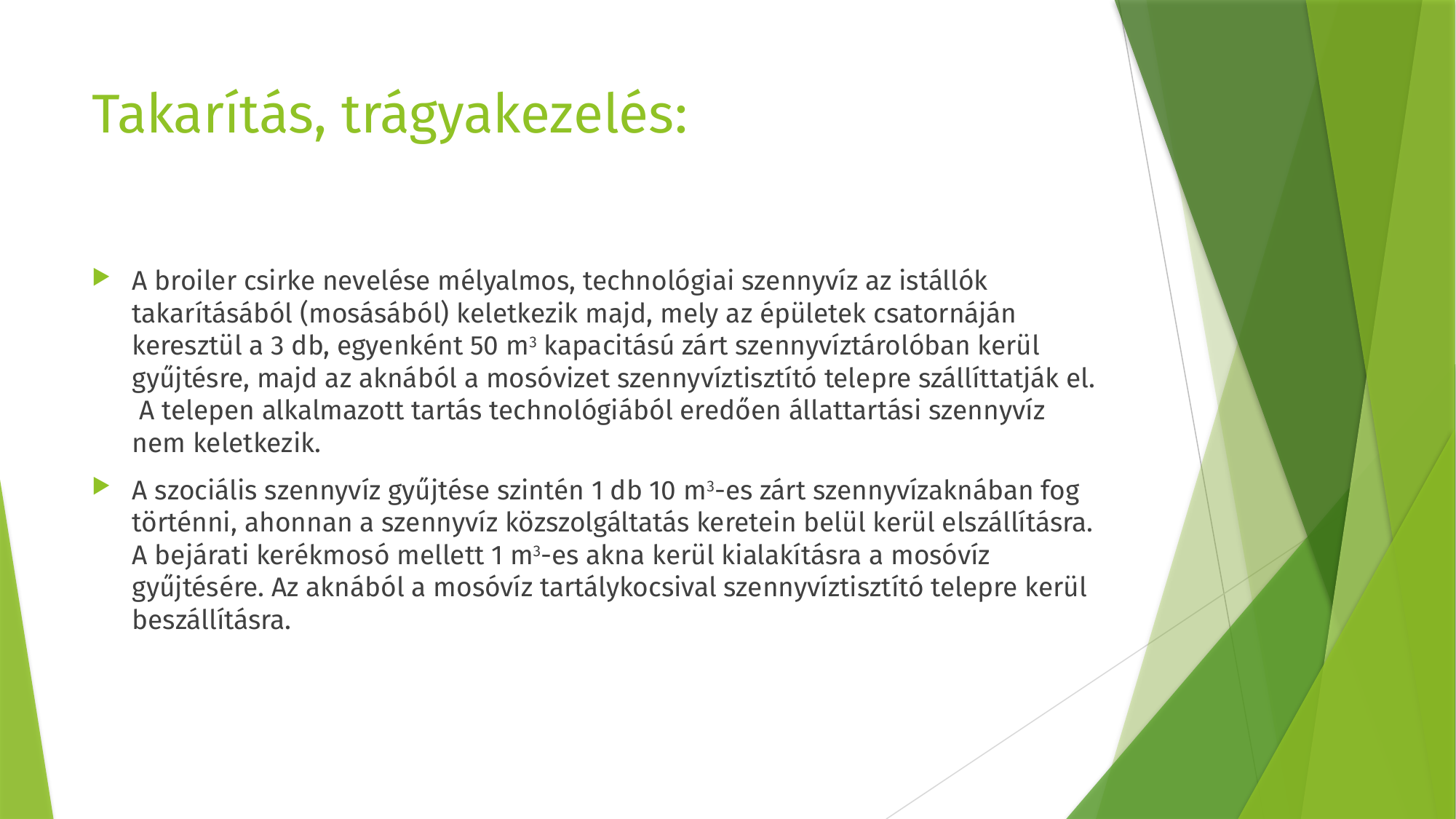

# Takarítás, trágyakezelés:
A broiler csirke nevelése mélyalmos, technológiai szennyvíz az istállók takarításából (mosásából) keletkezik majd, mely az épületek csatornáján keresztül a 3 db, egyenként 50 m3 kapacitású zárt szennyvíztárolóban kerül gyűjtésre, majd az aknából a mosóvizet szennyvíztisztító telepre szállíttatják el.  A telepen alkalmazott tartás technológiából eredően állattartási szennyvíz nem keletkezik.
A szociális szennyvíz gyűjtése szintén 1 db 10 m3-es zárt szennyvízaknában fog történni, ahonnan a szennyvíz közszolgáltatás keretein belül kerül elszállításra. A bejárati kerékmosó mellett 1 m3-es akna kerül kialakításra a mosóvíz gyűjtésére. Az aknából a mosóvíz tartálykocsival szennyvíztisztító telepre kerül beszállításra.